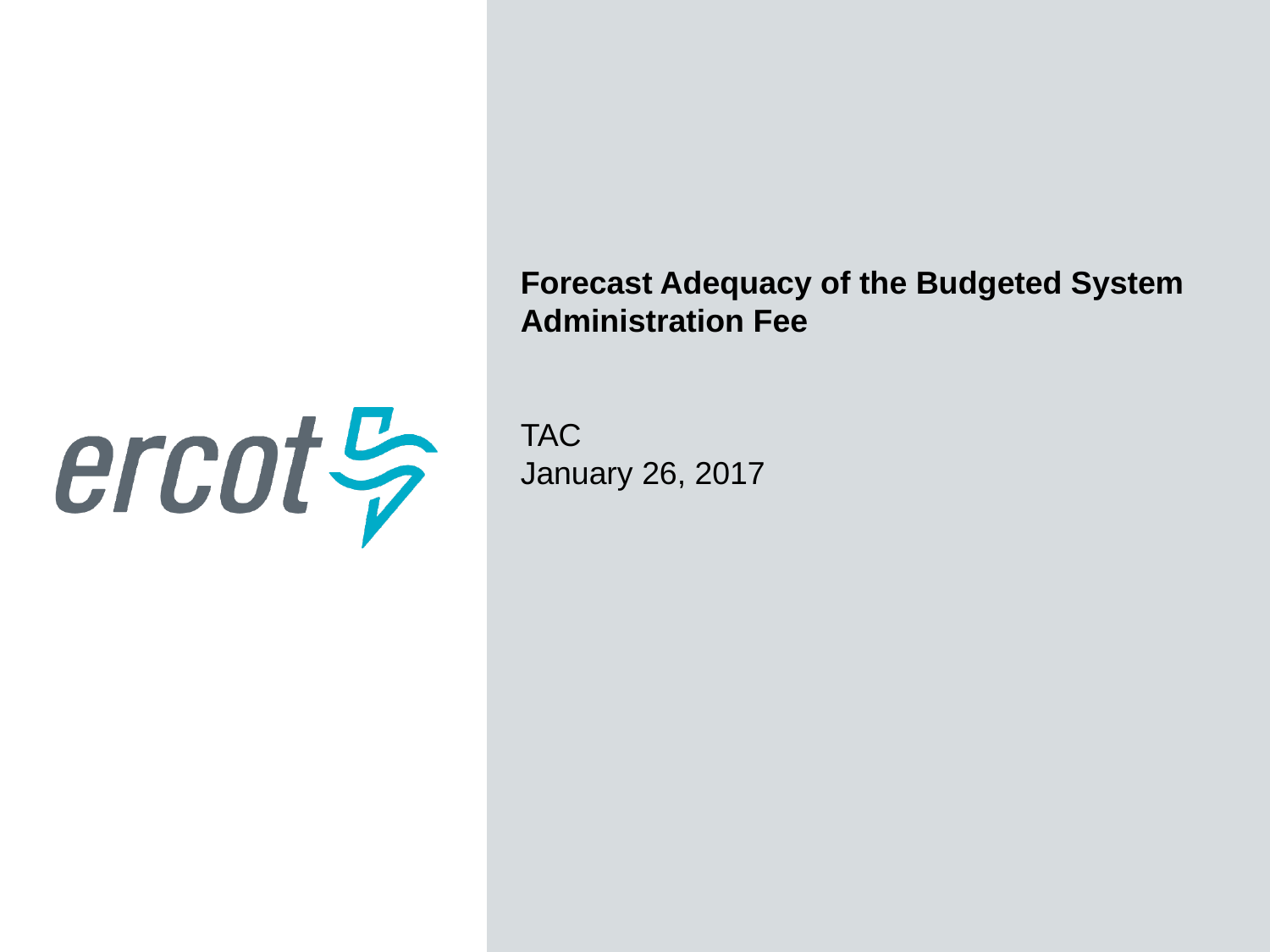

Forecast Adequacy of the Budgeted System Administration Fee

TAC
January 26, 2017